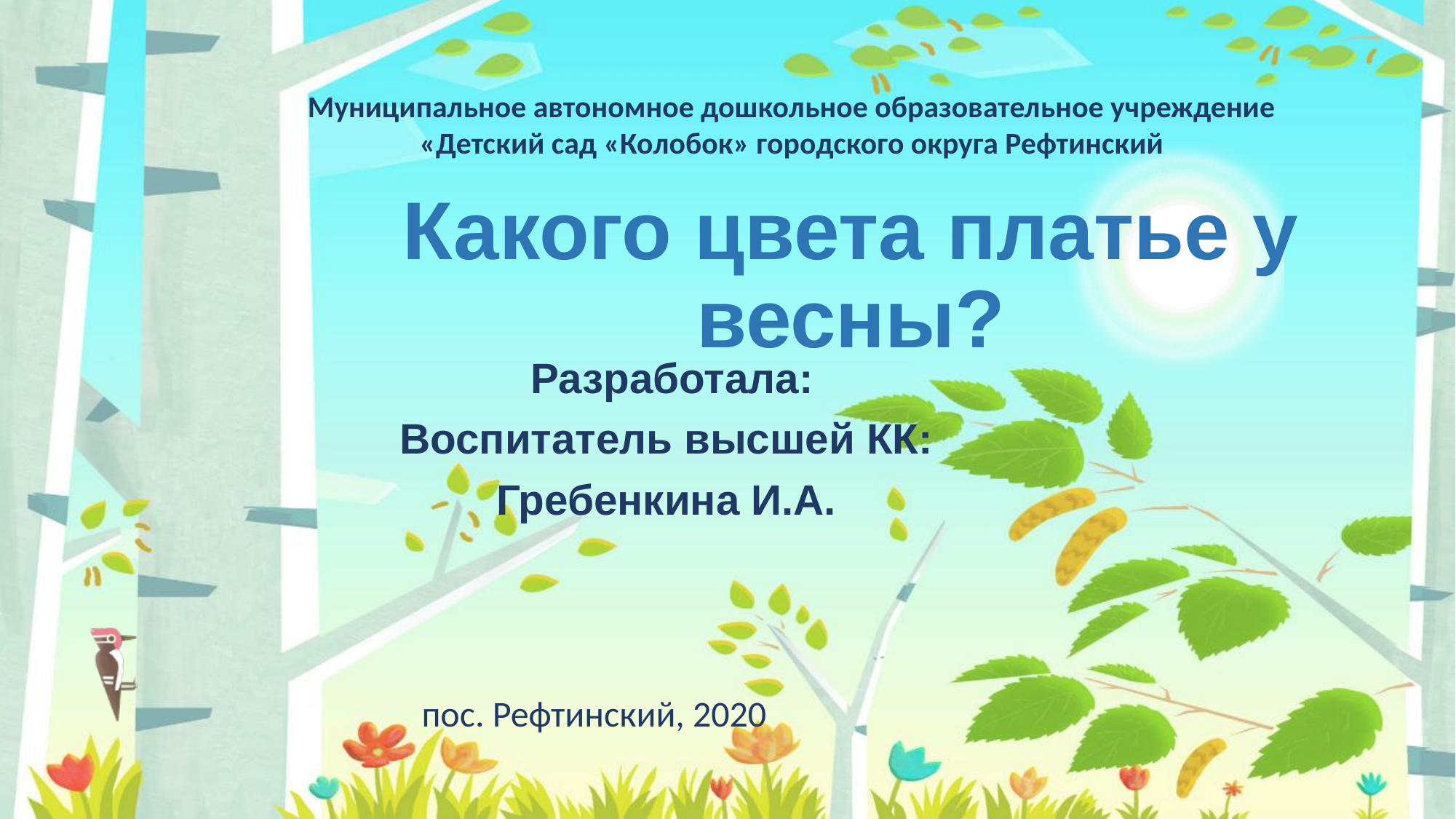

Муниципальное автономное дошкольное образовательное учреждение
«Детский сад «Колобок» городского округа Рефтинский
# Какого цвета платье у весны?
Разработала:
Воспитатель высшей КК:
Гребенкина И.А.

пос. Рефтинский, 2020